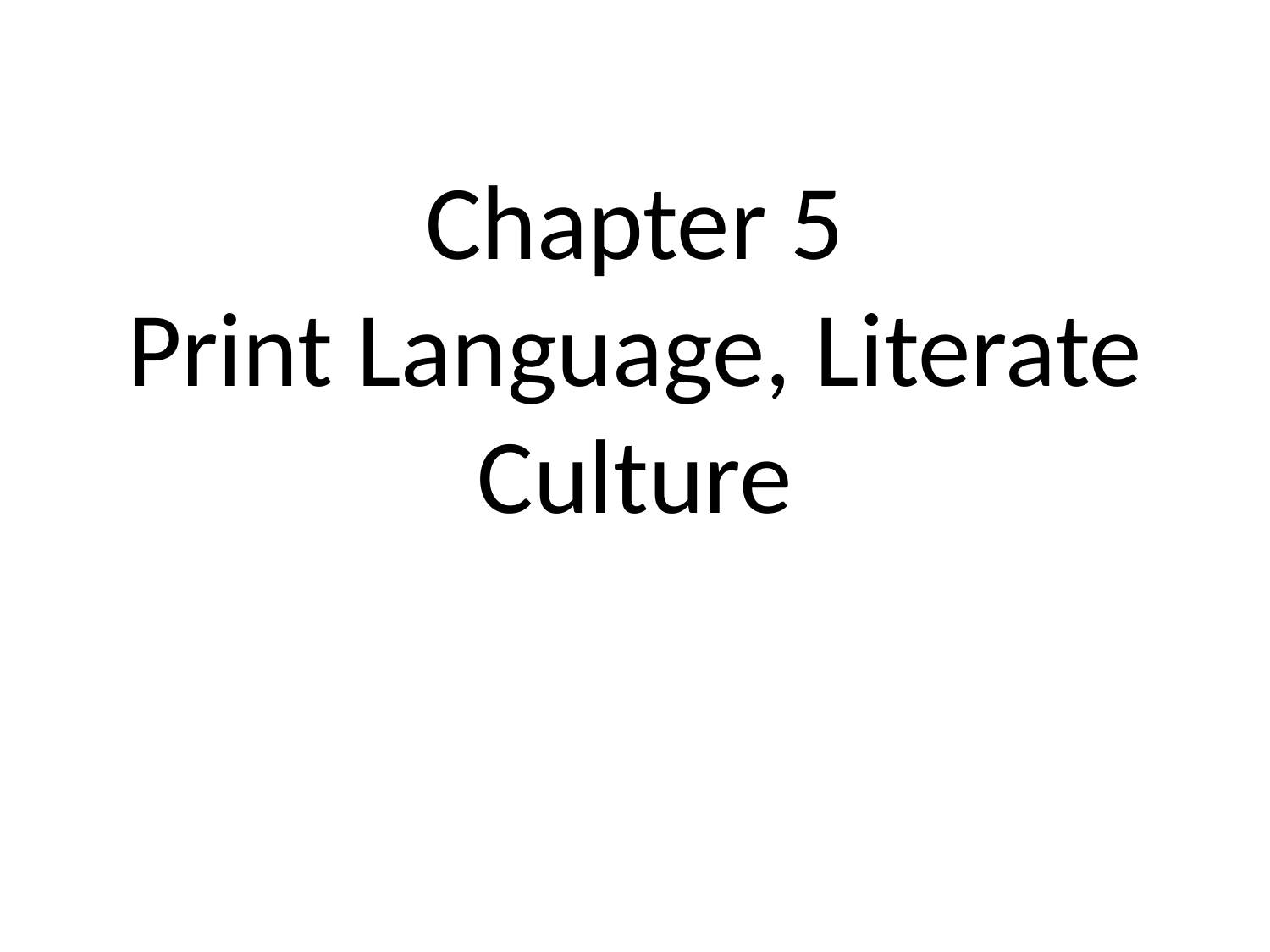

# Chapter 5 Print Language, Literate Culture